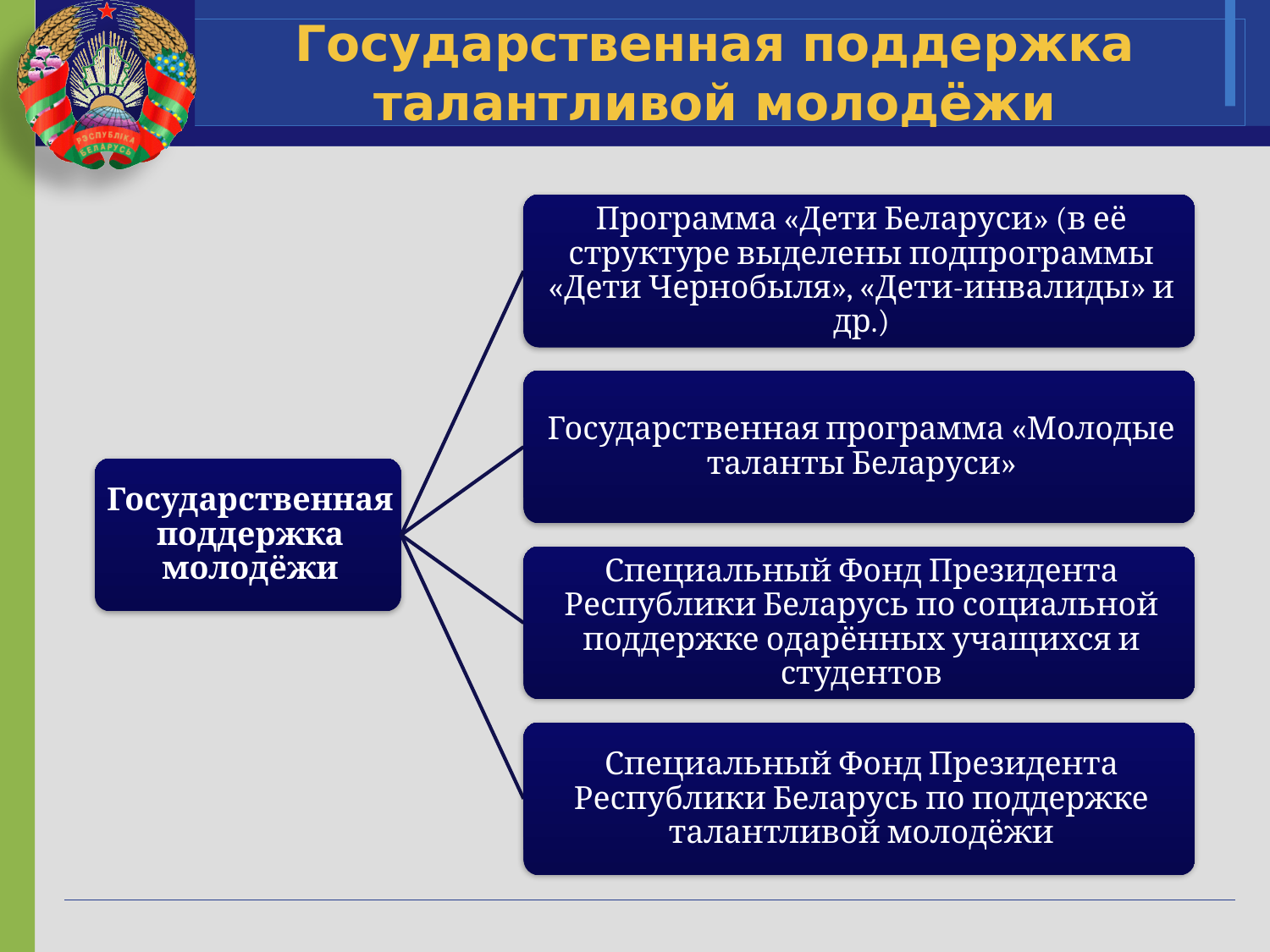

# Государственная поддержка талантливой молодёжи
Государственная поддержка молодёжи

Программа «Дети Беларуси» (в её структуре выделены подпрограммы «Дети Чернобыля», «Дети-инвалиды» и др.)

Государственная программа «Молодые таланты Беларуси»

Специальный Фонд Президента Республики Беларусь по социальной поддержке одарённых учащихся и студентов

Специальный Фонд Президента Республики Беларусь по поддержке талантливой молодёжи